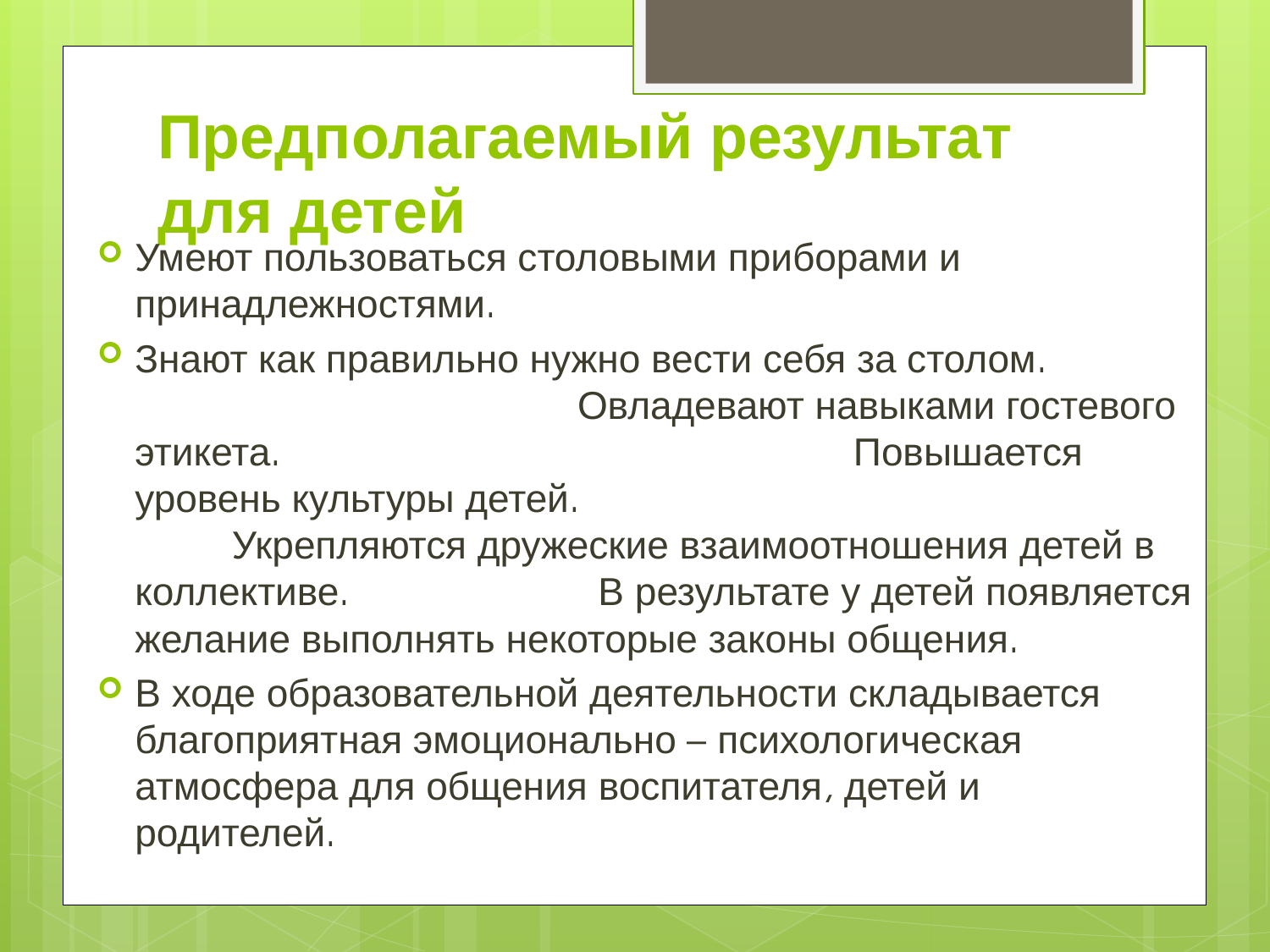

# Предполагаемый результат для детей
Умеют пользоваться столовыми приборами и принадлежностями.
Знают как правильно нужно вести себя за столом.                                                       Овладевают навыками гостевого этикета.                                                     Повышается уровень культуры детей.                                                                  Укрепляются дружеские взаимоотношения детей в коллективе.                       В результате у детей появляется желание выполнять некоторые законы общения.
В ходе образовательной деятельности складывается благоприятная эмоционально – психологическая атмосфера для общения воспитателя, детей и родителей.